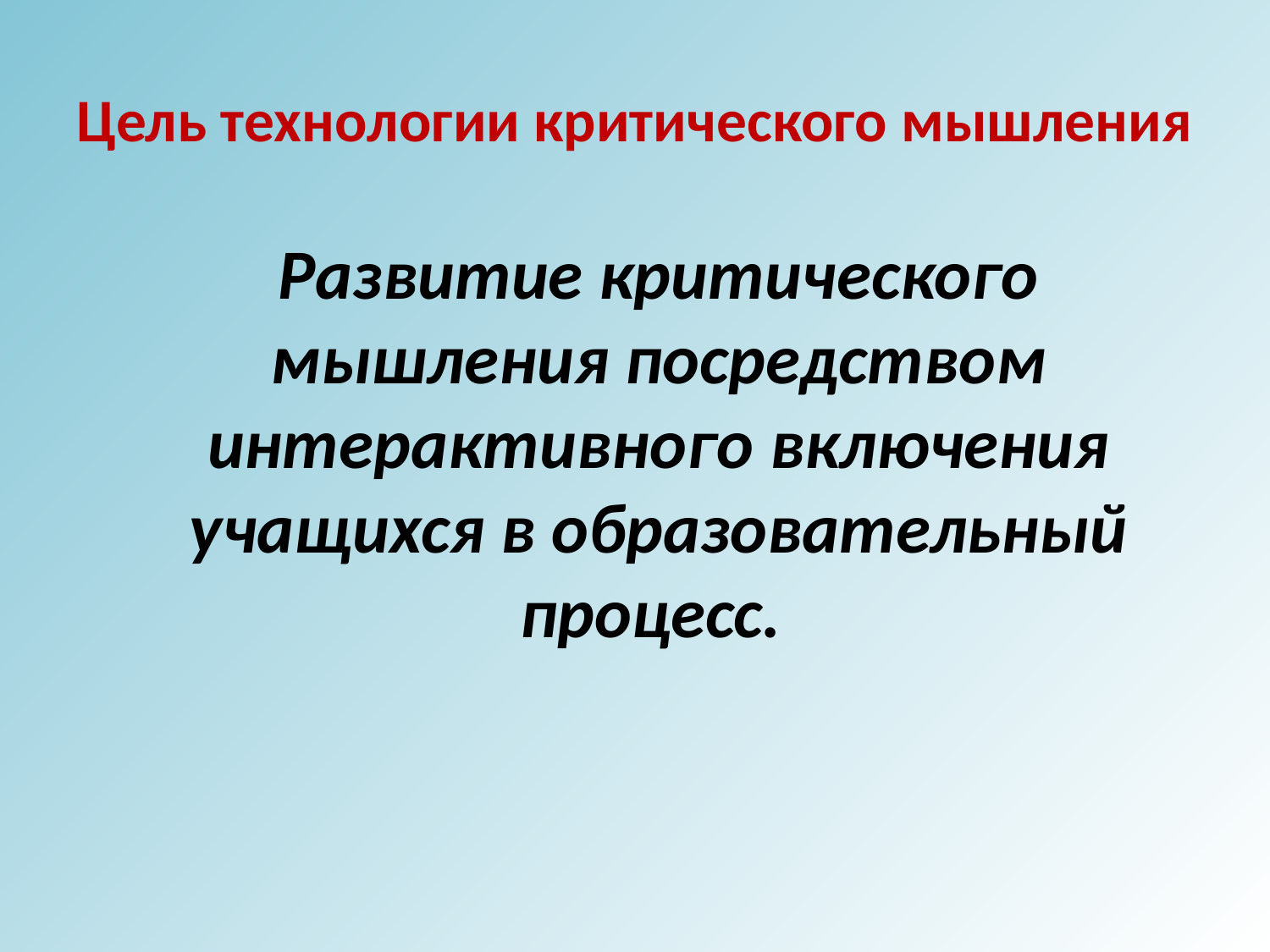

# Цель технологии критического мышления
   Развитие критического мышления посредством интерактивного включения учащихся в образовательный процесс.